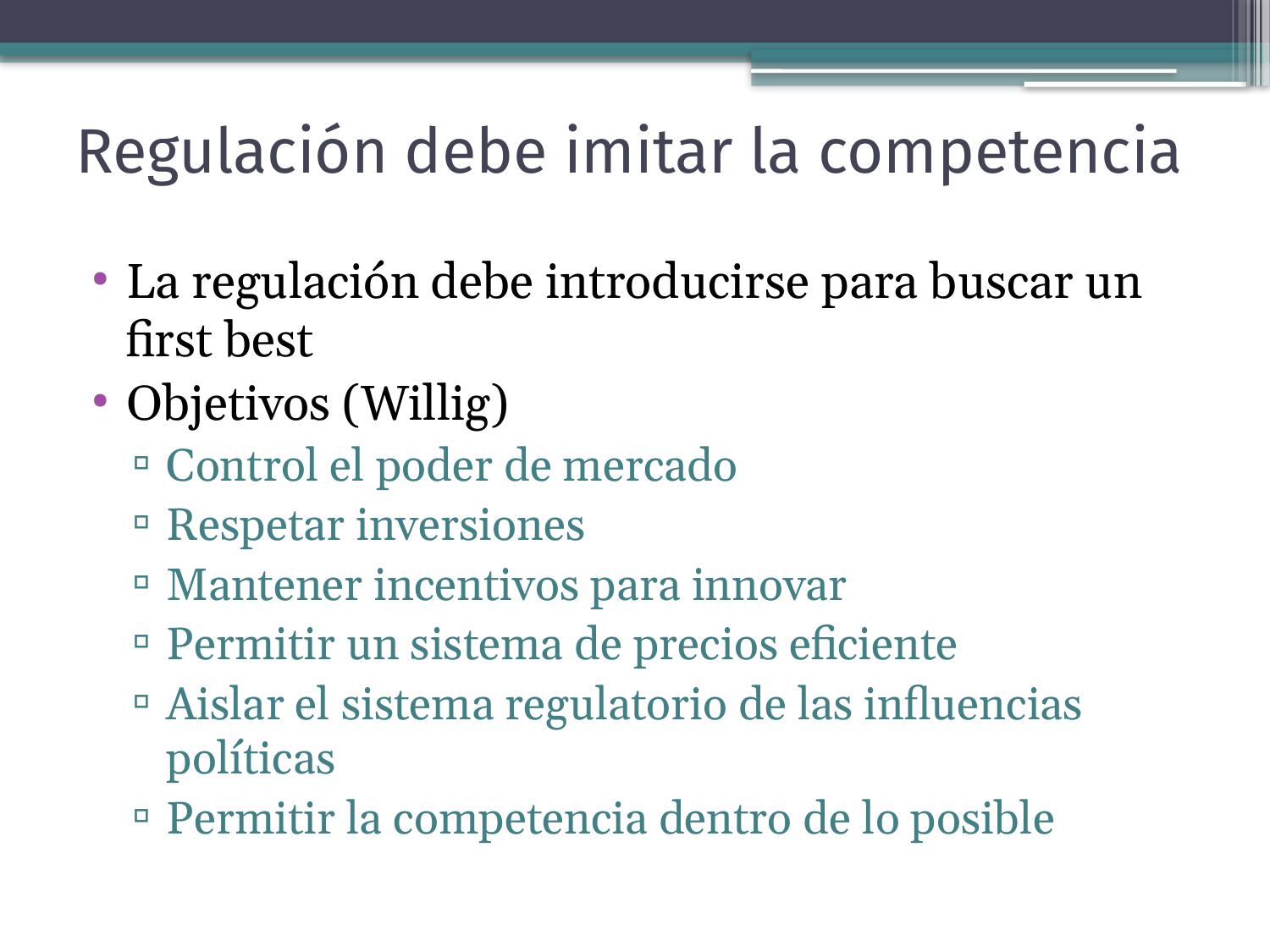

# Regulación debe imitar la competencia
La regulación debe introducirse para buscar un first best
Objetivos (Willig)
Control el poder de mercado
Respetar inversiones
Mantener incentivos para innovar
Permitir un sistema de precios eficiente
Aislar el sistema regulatorio de las influencias políticas
Permitir la competencia dentro de lo posible